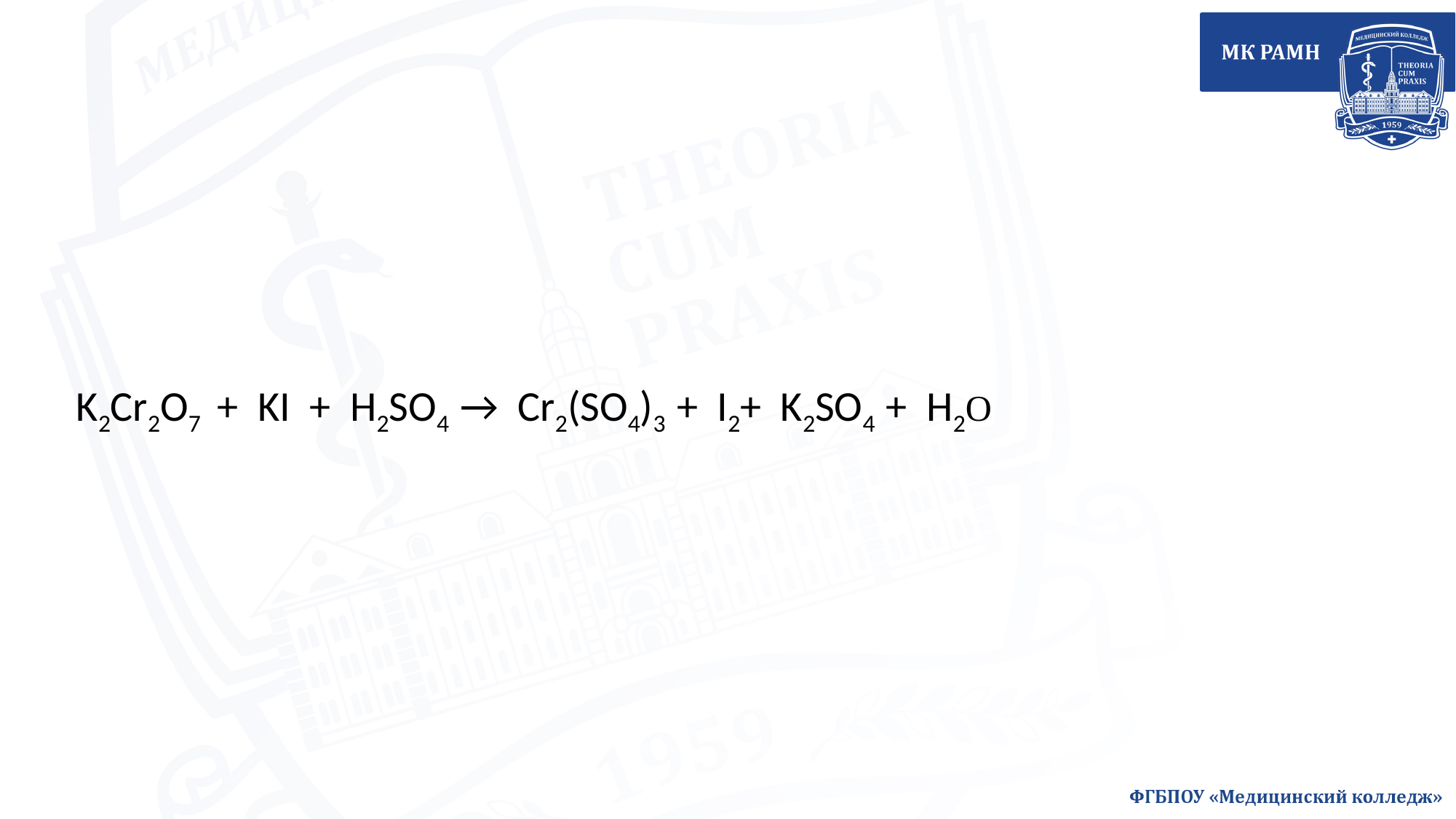

K2Cr2O7   +  KI  +  H2SO4  →  Cr2(SO4)3  +  I2+  K2SO4  +  H2O